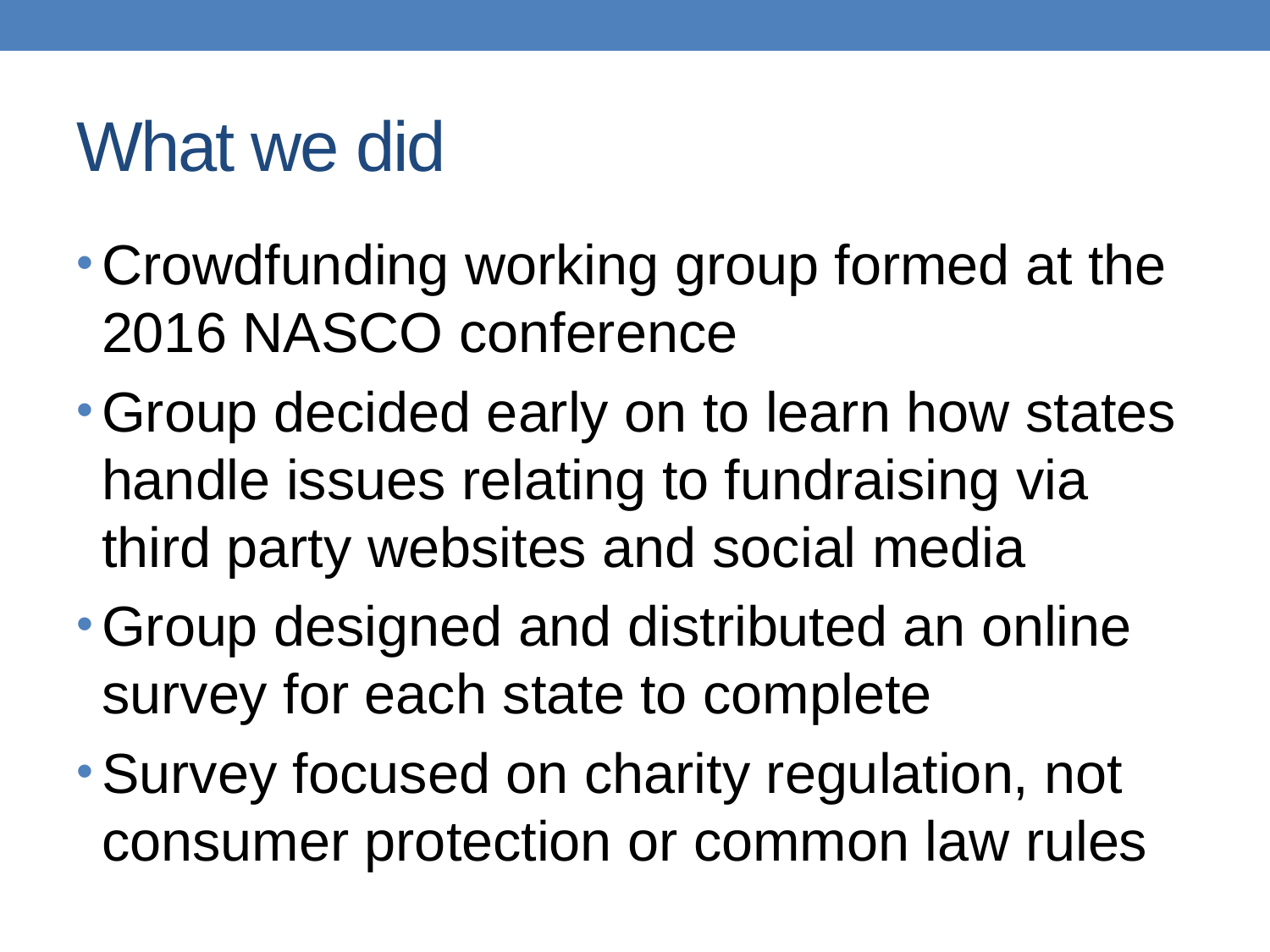

# What we did
Crowdfunding working group formed at the 2016 NASCO conference
Group decided early on to learn how states handle issues relating to fundraising via third party websites and social media
Group designed and distributed an online survey for each state to complete
Survey focused on charity regulation, not consumer protection or common law rules